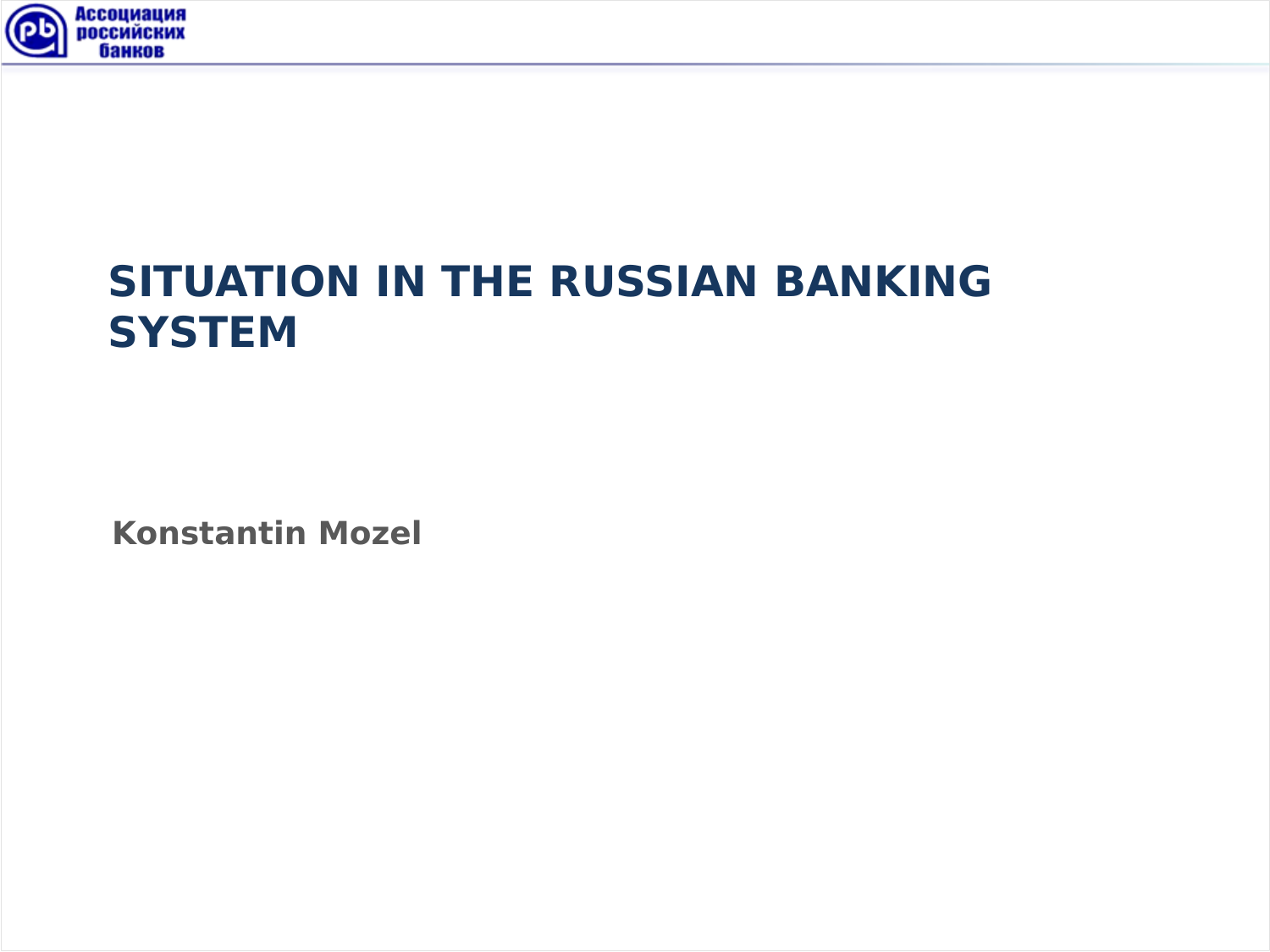

# SITUATION IN THE RUSSIAN BANKING SYSTEM
Konstantin Mozel